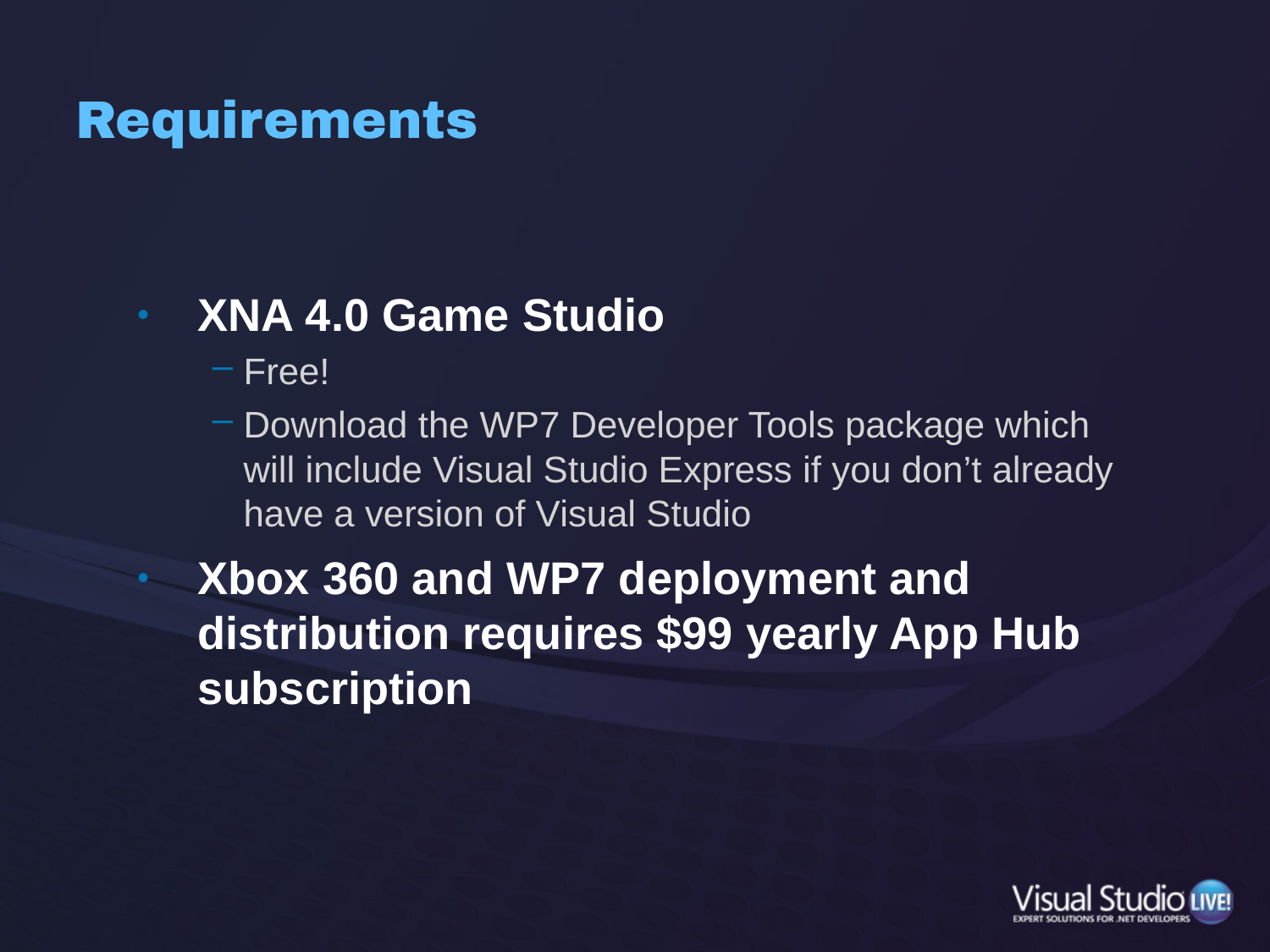

# Requirements
XNA 4.0 Game Studio
Free!
Download the WP7 Developer Tools package which will include Visual Studio Express if you don’t already have a version of Visual Studio
Xbox 360 and WP7 deployment and distribution requires $99 yearly App Hub subscription